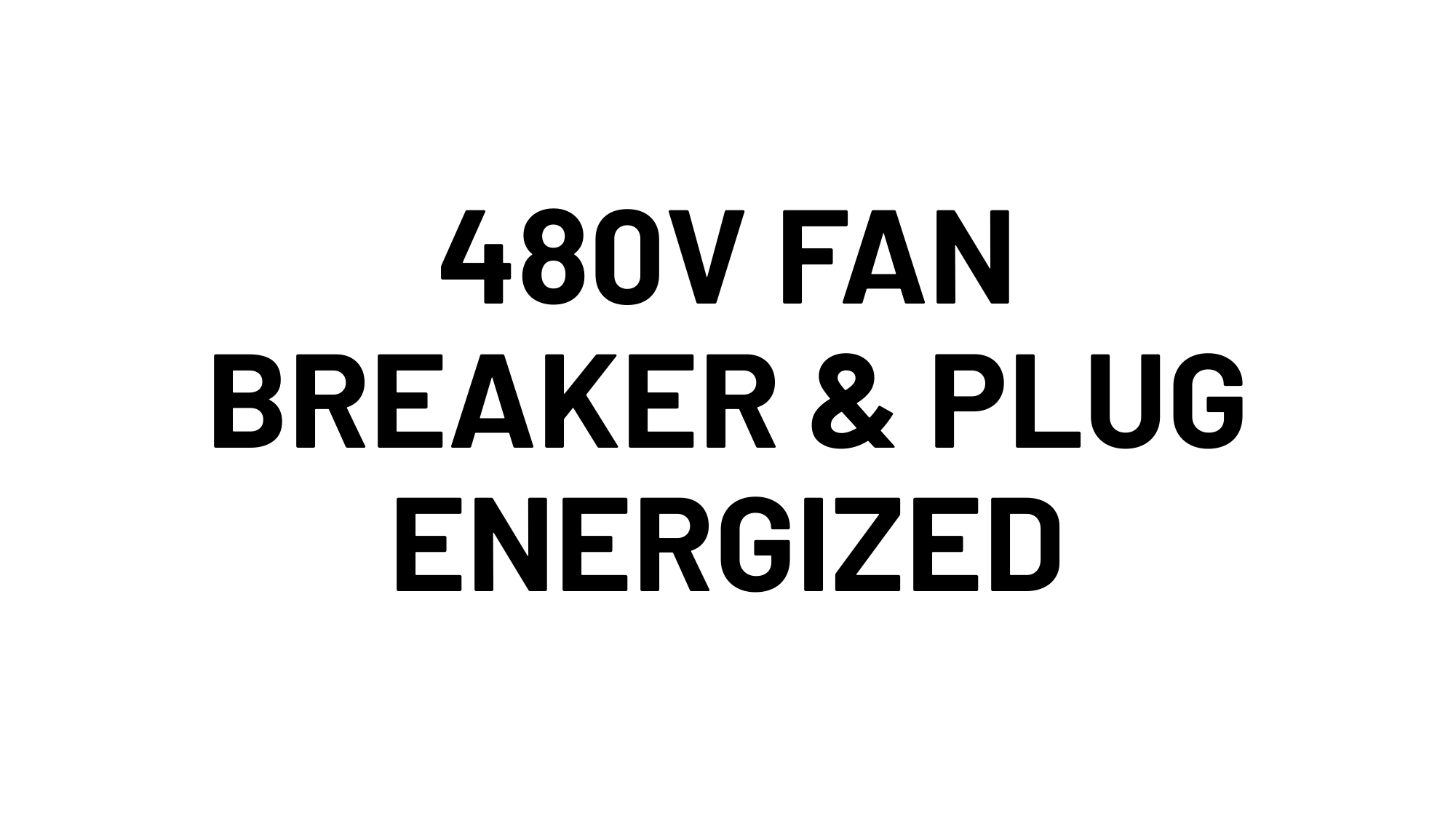

# 480V FAN BREAKER & PLUG ENERGIZED